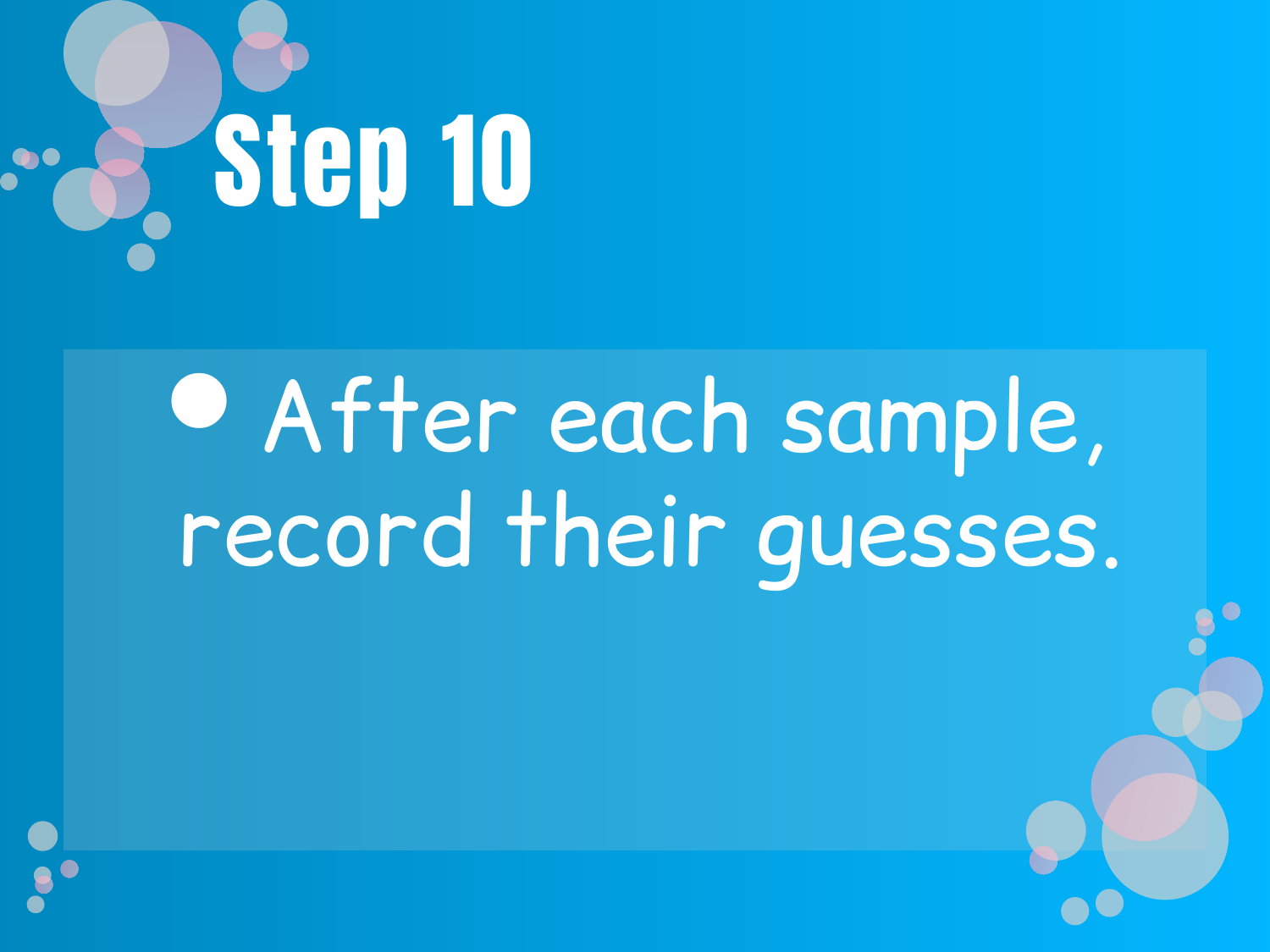

# Step 10
After each sample, record their guesses.